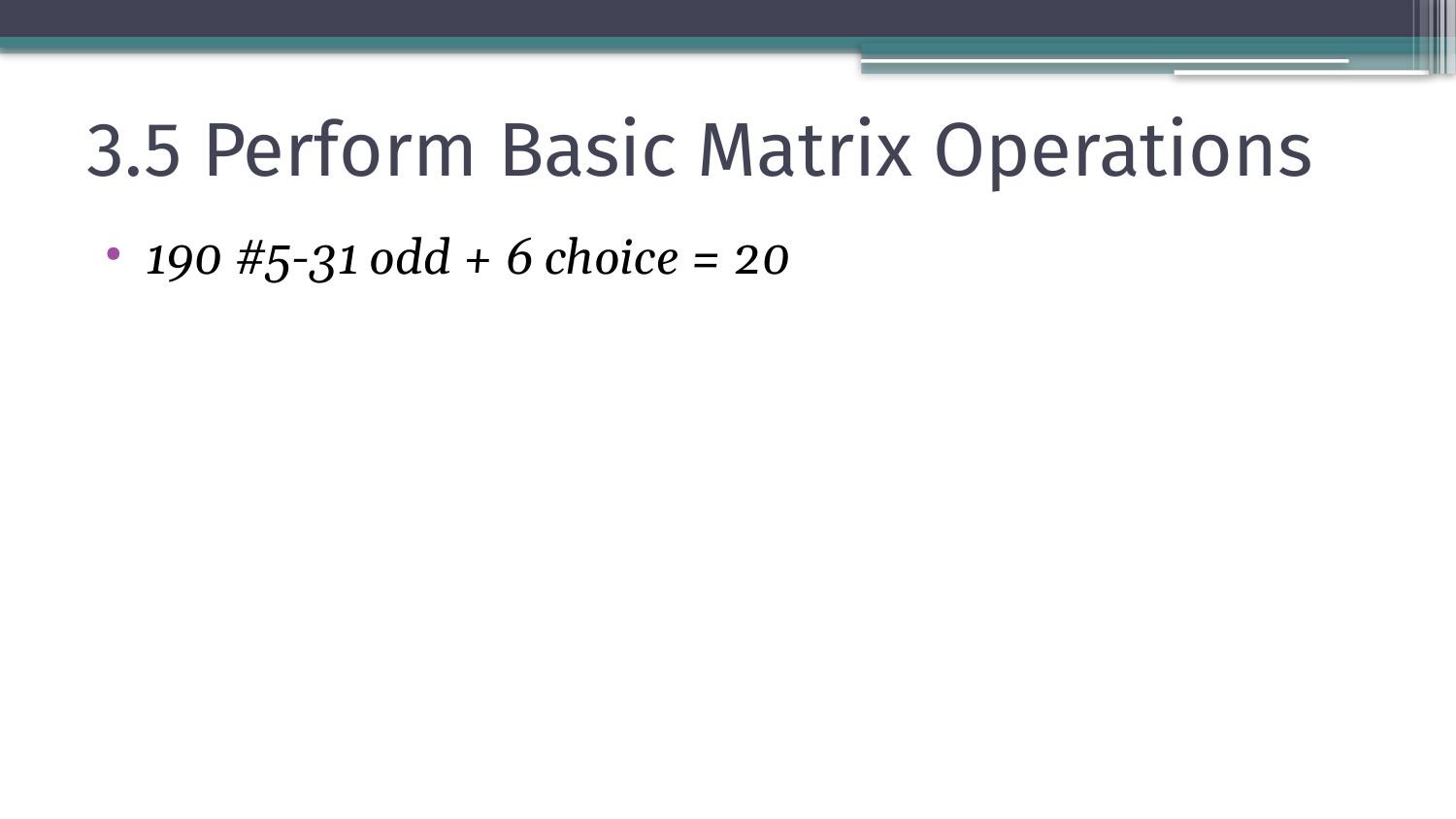

# 3.5 Perform Basic Matrix Operations
190 #5-31 odd + 6 choice = 20